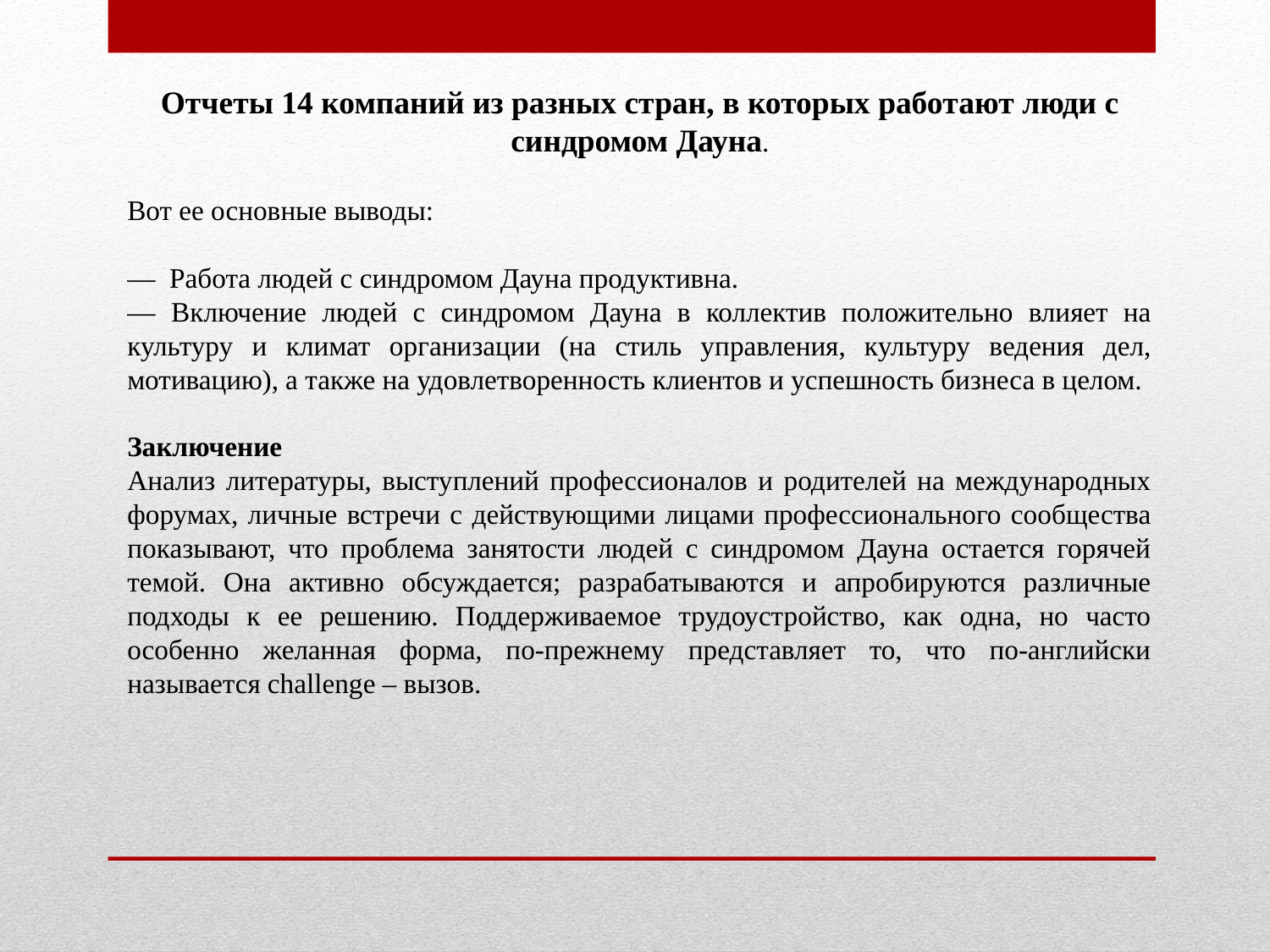

Отчеты 14 компаний из разных стран, в которых работают люди с синдромом Дауна.

Вот ее основные выводы:

—  Работа людей с синдромом Дауна продуктивна.
— Включение людей с синдромом Дауна в коллектив положительно влияет на культуру и климат организации (на стиль управления, культуру ведения дел, мотивацию), а также на удовлетворенность клиентов и успешность бизнеса в целом.

Заключение
Анализ литературы, выступлений профессионалов и родителей на международных форумах, личные встречи с действующими лицами профессионального сообщества показывают, что проблема занятости людей с синдромом Дауна остается горячей темой. Она активно обсуждается; разрабатываются и апробируются различные подходы к ее решению. Поддерживаемое трудоустройство, как одна, но часто особенно желанная форма, по-прежнему представляет то, что по-английски называется challenge – вызов.